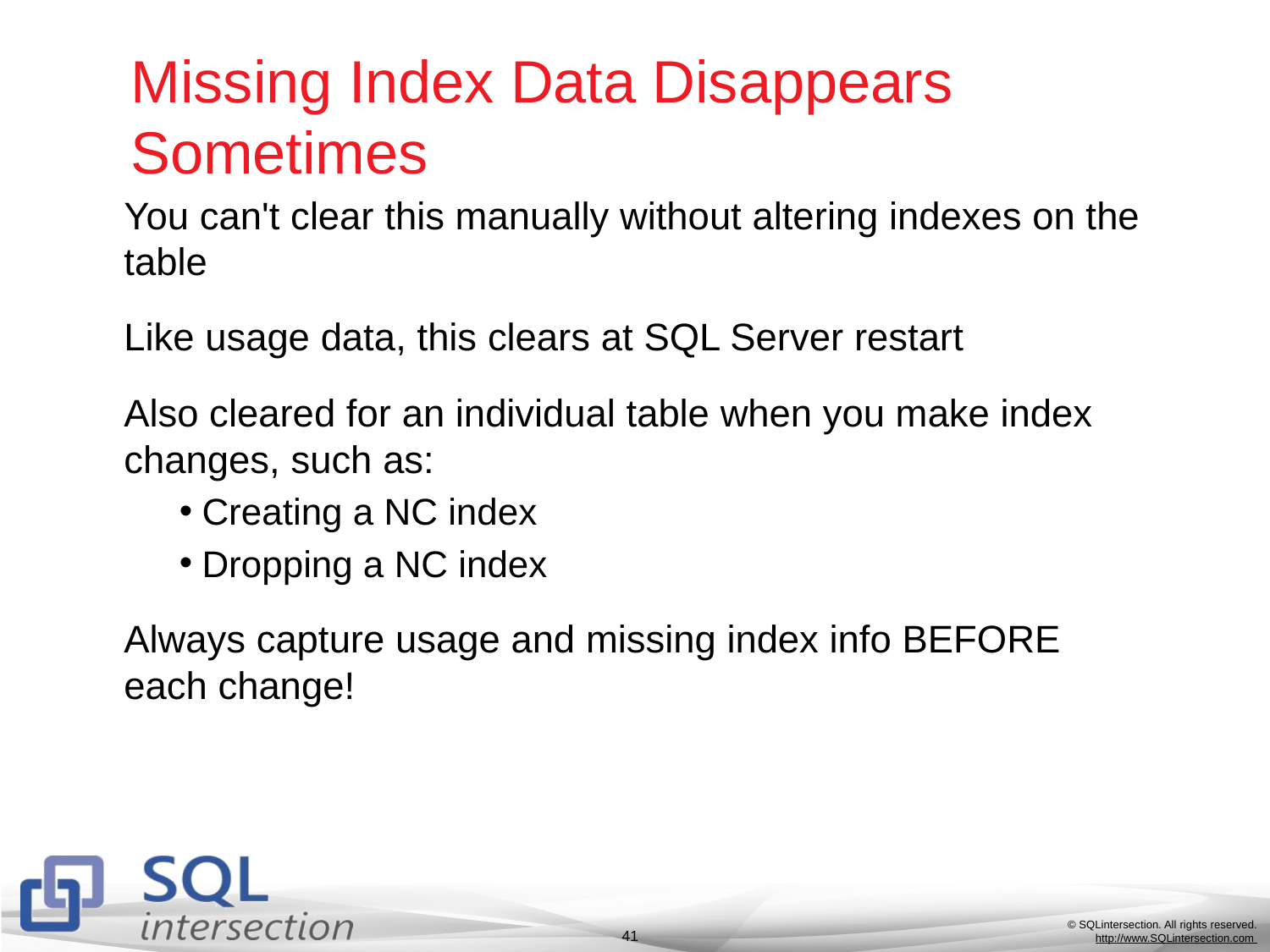

# Missing Index Data Disappears Sometimes
You can't clear this manually without altering indexes on the table
Like usage data, this clears at SQL Server restart
Also cleared for an individual table when you make index changes, such as:
Creating a NC index
Dropping a NC index
Always capture usage and missing index info BEFORE each change!